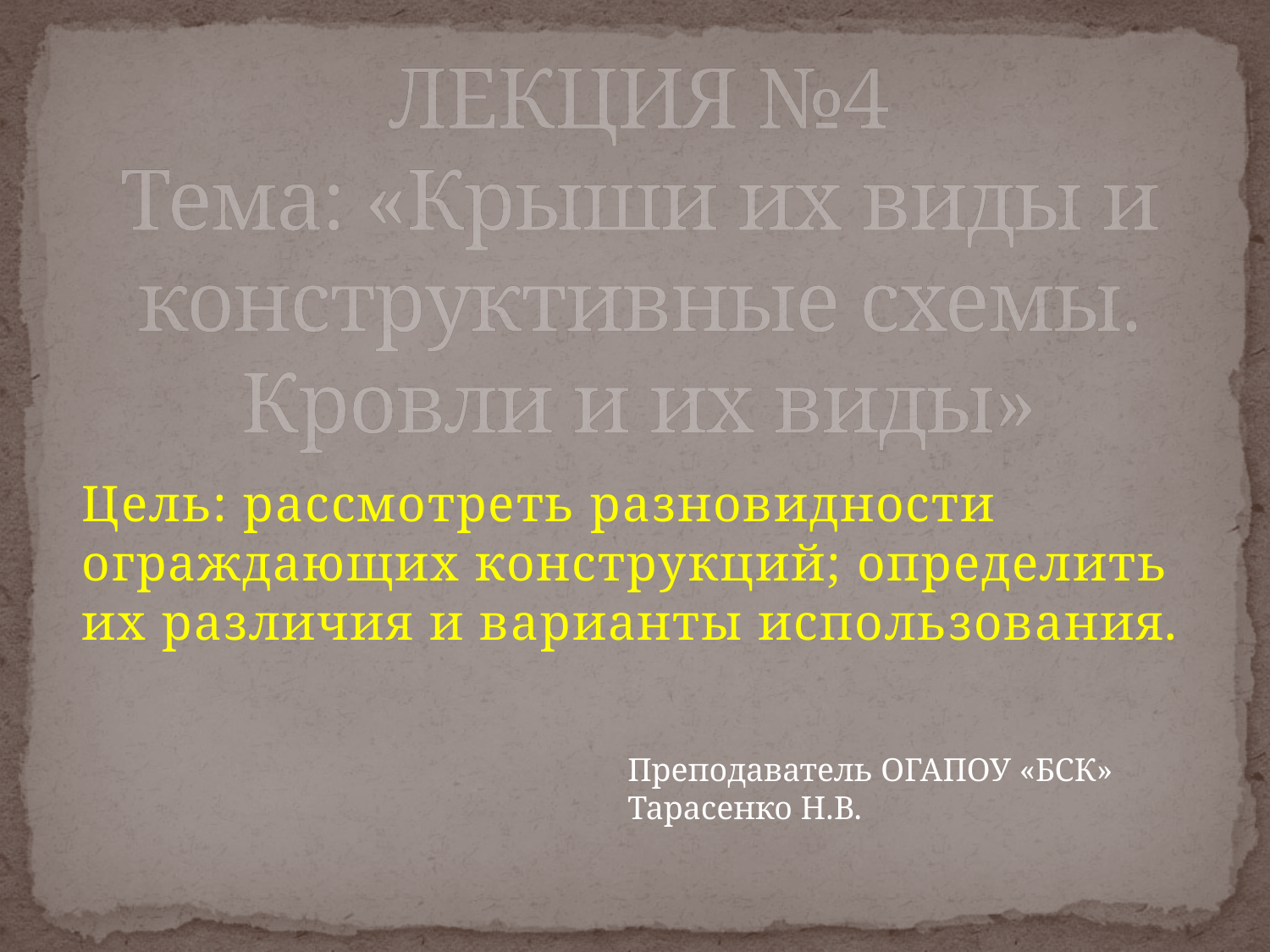

# ЛЕКЦИЯ №4 Тема: «Крыши их виды и конструктивные схемы. Кровли и их виды»
Цель: рассмотреть разновидности ограждающих конструкций; определить их различия и варианты использования.
Преподаватель ОГАПОУ «БСК» Тарасенко Н.В.